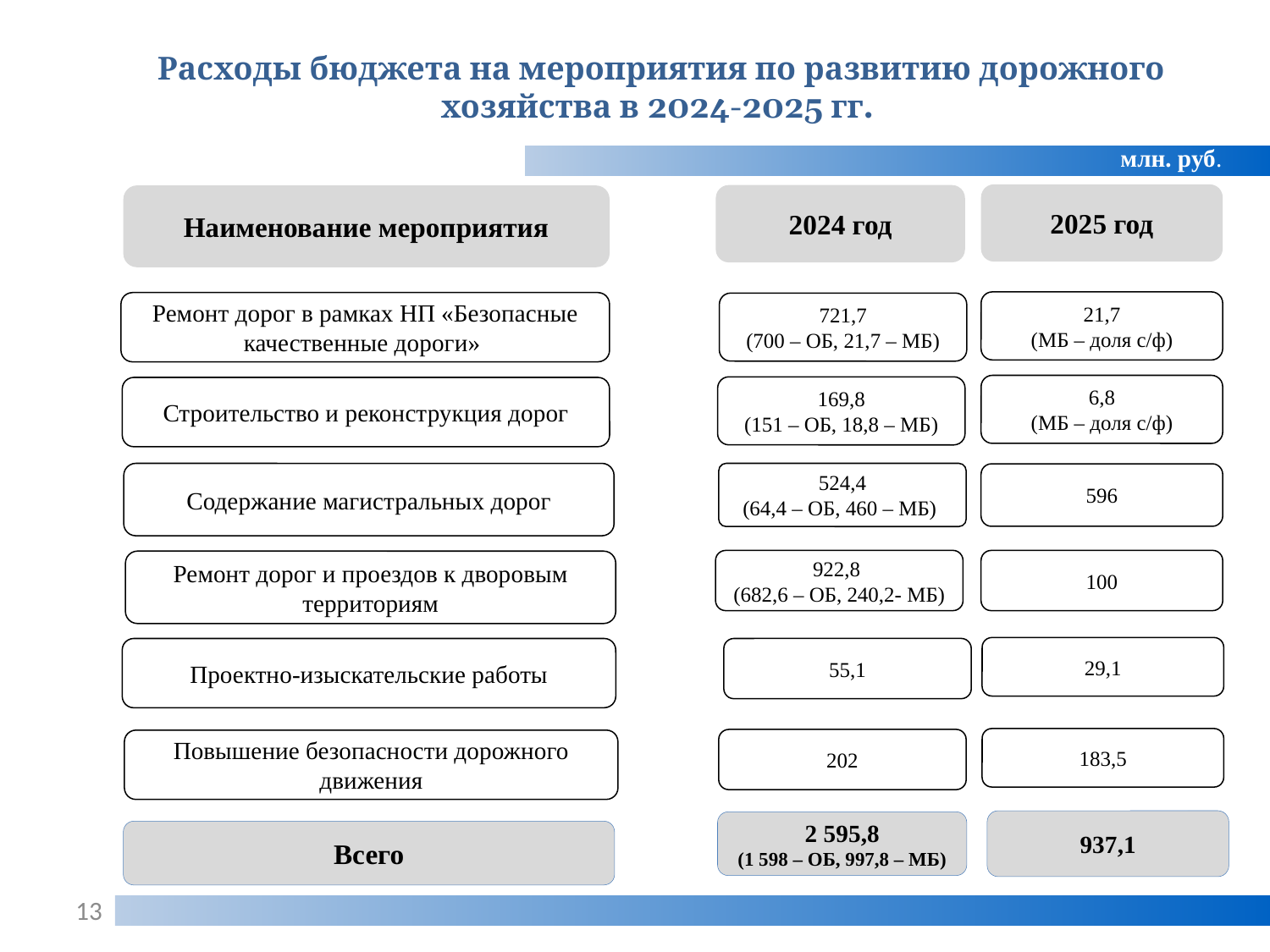

Расходы бюджета на мероприятия по развитию дорожного хозяйства в 2024-2025 гг.
млн. руб.

2025 год
2024 год
Наименование мероприятия
21,7
(МБ – доля с/ф)
Ремонт дорог в рамках НП «Безопасные качественные дороги»
721,7
(700 – ОБ, 21,7 – МБ)
6,8
(МБ – доля с/ф)
169,8
(151 – ОБ, 18,8 – МБ)
Строительство и реконструкция дорог
Содержание магистральных дорог
524,4
(64,4 – ОБ, 460 – МБ)
596
922,8
(682,6 – ОБ, 240,2- МБ)
100
Ремонт дорог и проездов к дворовым территориям
29,1
55,1
Проектно-изыскательские работы
183,5
202
Повышение безопасности дорожного движения
937,1
2 595,8
(1 598 – ОБ, 997,8 – МБ)
Всего

13